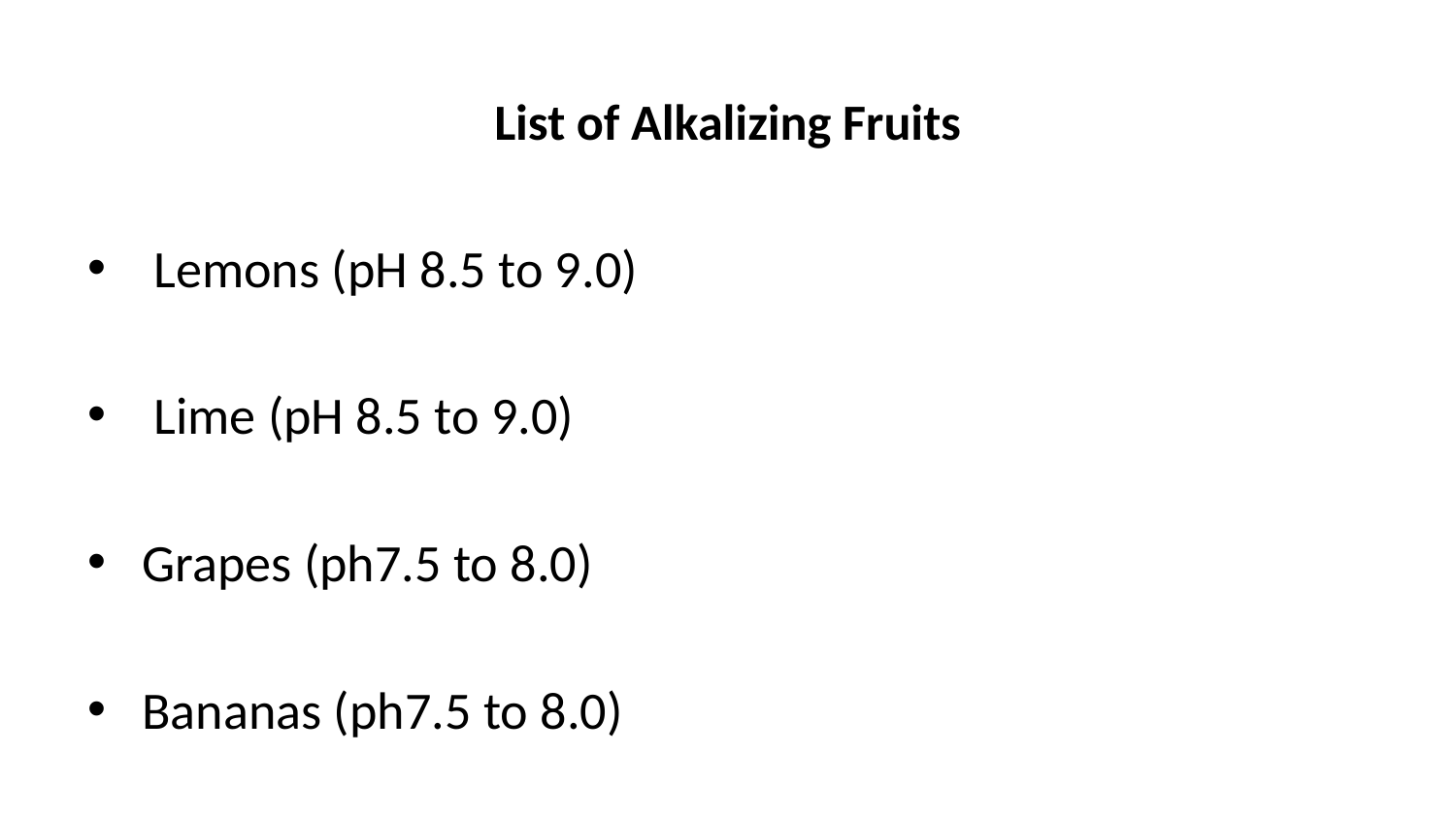

# List of Alkalizing Fruits
 Lemons (pH 8.5 to 9.0)

 Lime (pH 8.5 to 9.0)

Grapes (ph7.5 to 8.0)

Bananas (ph7.5 to 8.0)